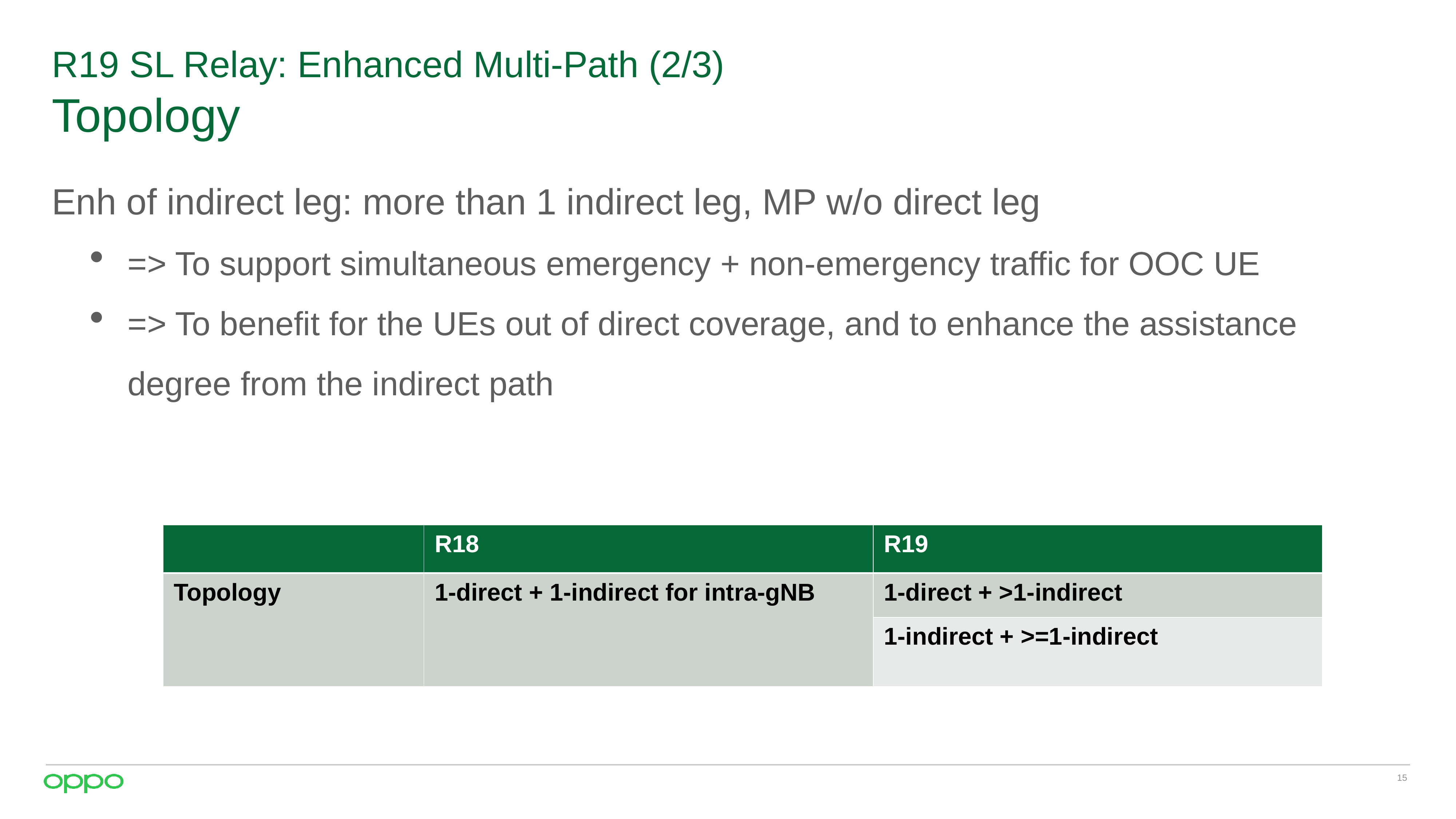

# R19 SL Relay: Enhanced Multi-Path (2/3) Topology
Enh of indirect leg: more than 1 indirect leg, MP w/o direct leg
=> To support simultaneous emergency + non-emergency traffic for OOC UE
=> To benefit for the UEs out of direct coverage, and to enhance the assistance degree from the indirect path
|  | R18 | R19 |
| --- | --- | --- |
| Topology | 1-direct + 1-indirect for intra-gNB | 1-direct + >1-indirect |
|  |  | 1-indirect + >=1-indirect |